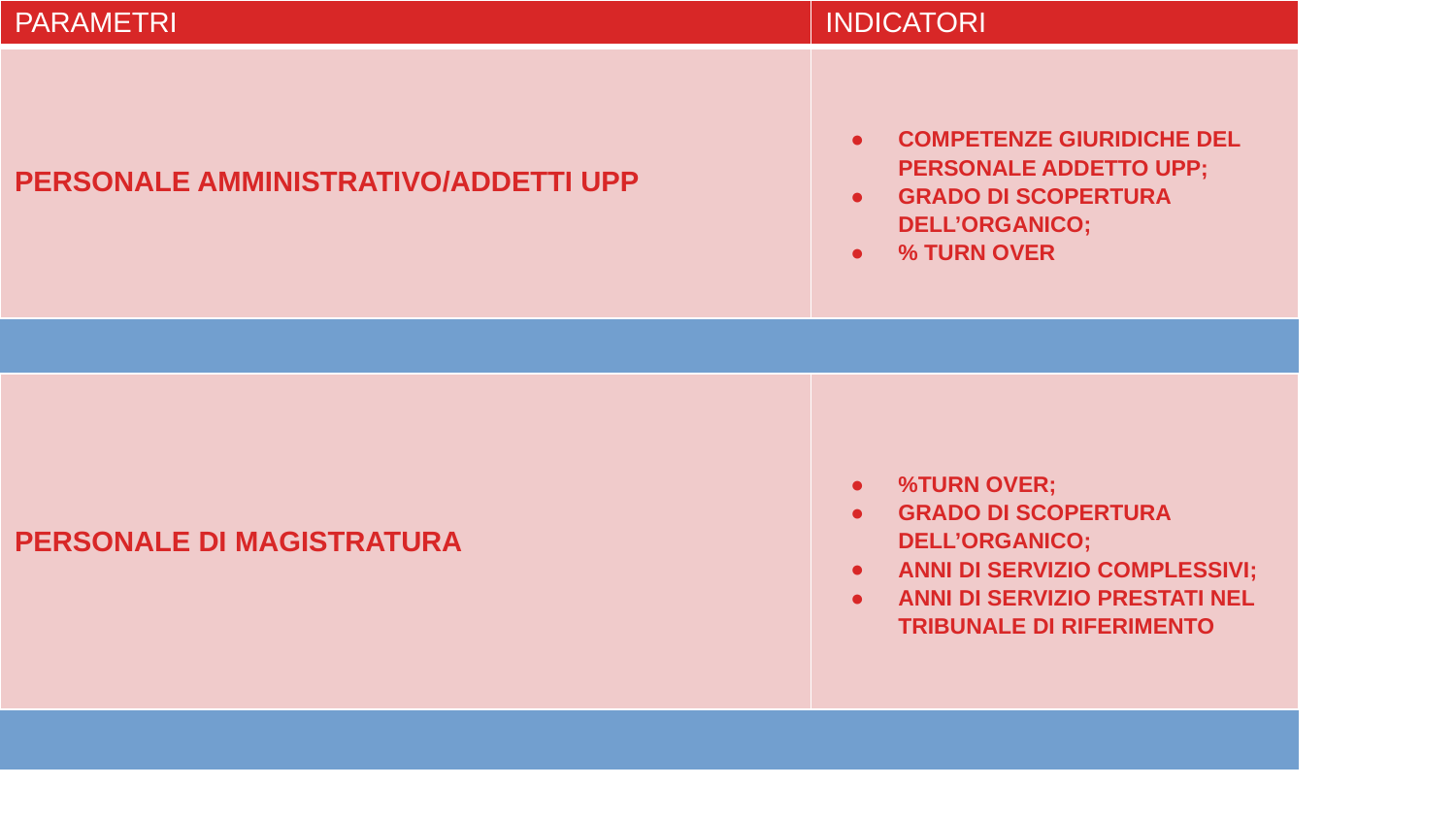

| PARAMETRI | INDICATORI |
| --- | --- |
| PERSONALE AMMINISTRATIVO/ADDETTI UPP | COMPETENZE GIURIDICHE DEL PERSONALE ADDETTO UPP; GRADO DI SCOPERTURA DELL’ORGANICO; % TURN OVER |
|  |  |
| PERSONALE DI MAGISTRATURA | %TURN OVER; GRADO DI SCOPERTURA DELL’ORGANICO; ANNI DI SERVIZIO COMPLESSIVI; ANNI DI SERVIZIO PRESTATI NEL TRIBUNALE DI RIFERIMENTO |
|  |  |
| SEZIONI | SUDDIVISIONE IN SEZIONI; PERSONALE CON FUNZIONI PROMISCUE |
|  |  |